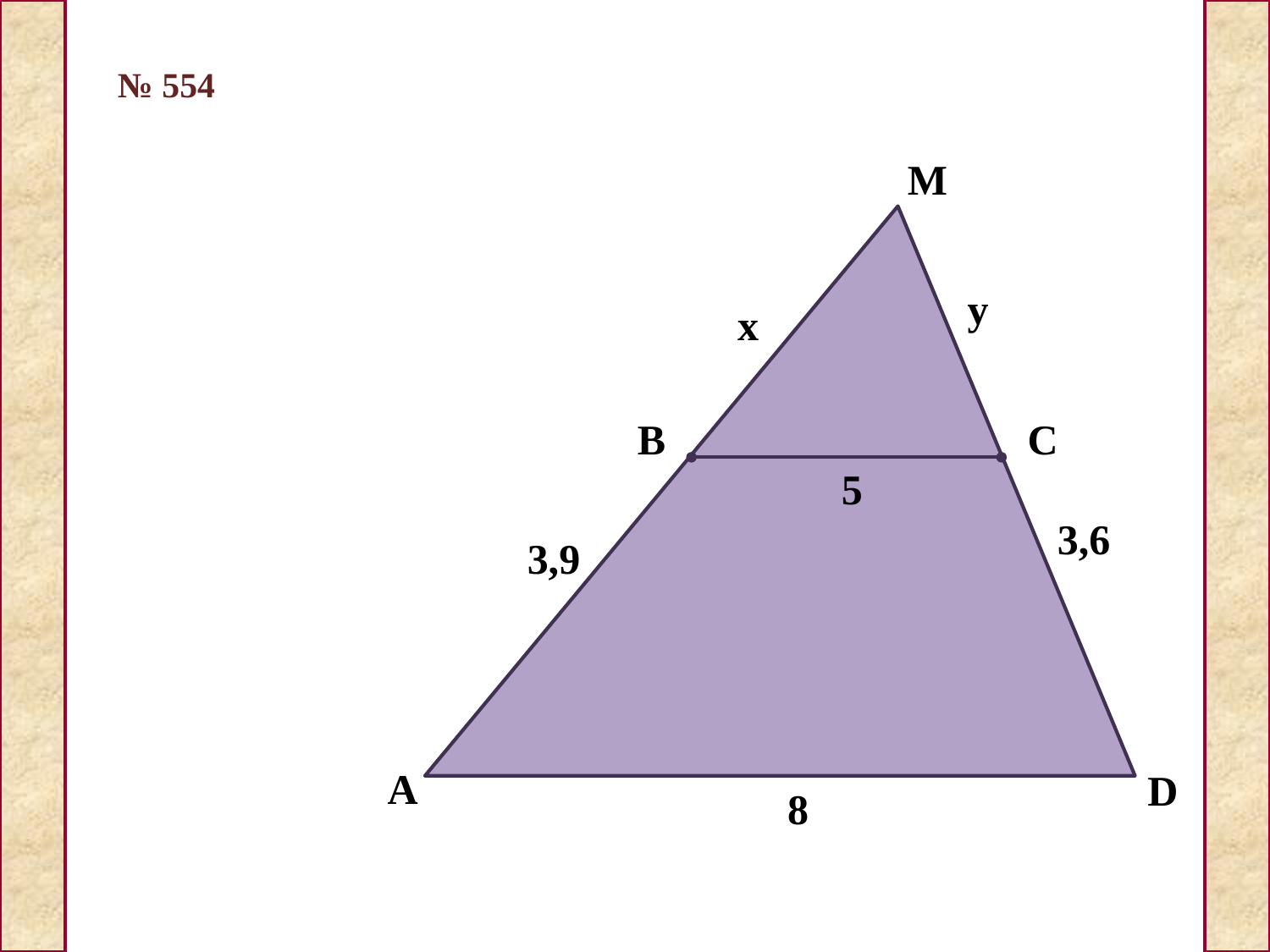

№ 554
M

y
x
В
С
5
3,6
3,9
А
D
8